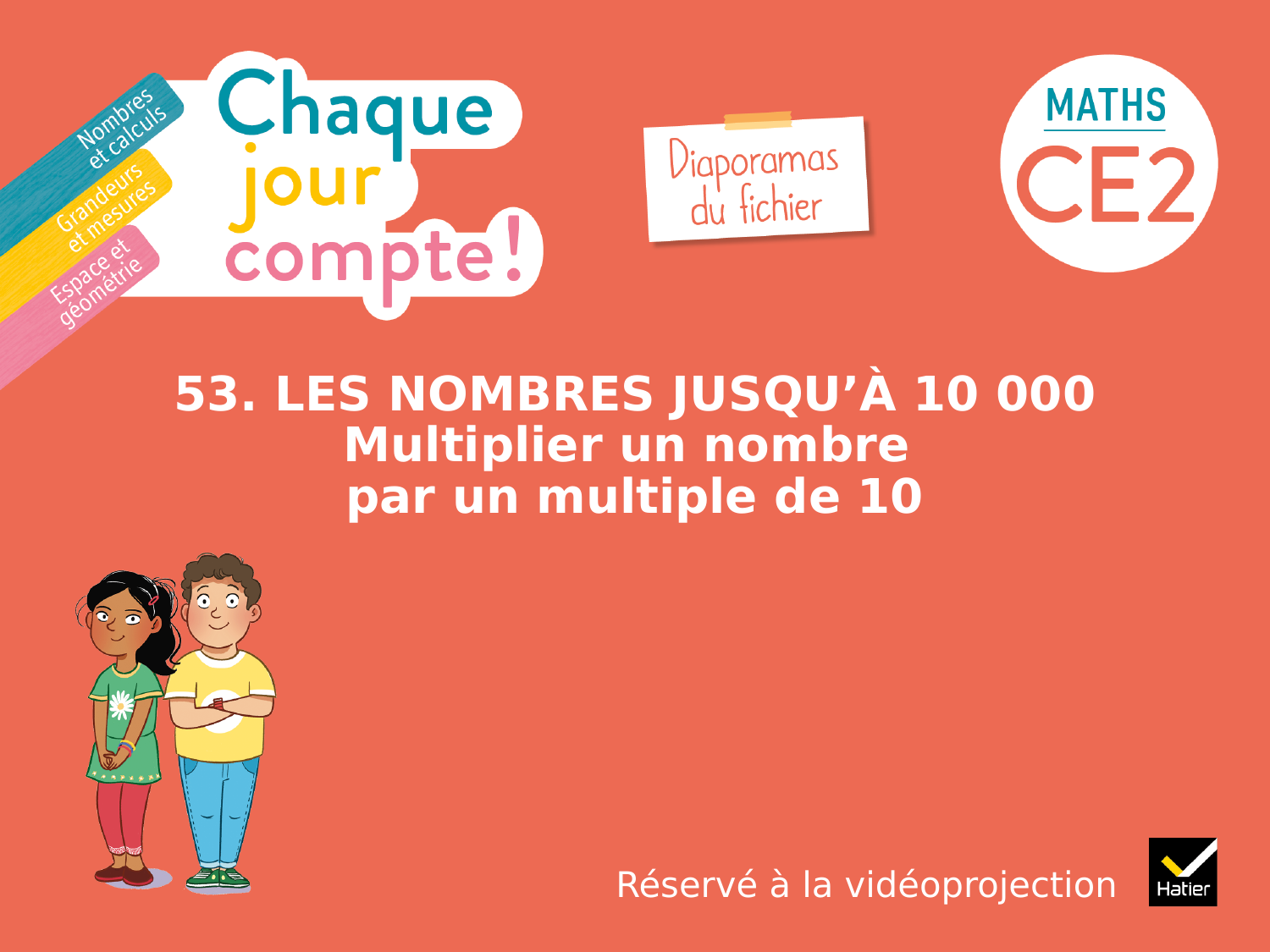

# 53. LES NOMBRES JUSQU’À 10 000 Multiplier un nombre par un multiple de 10